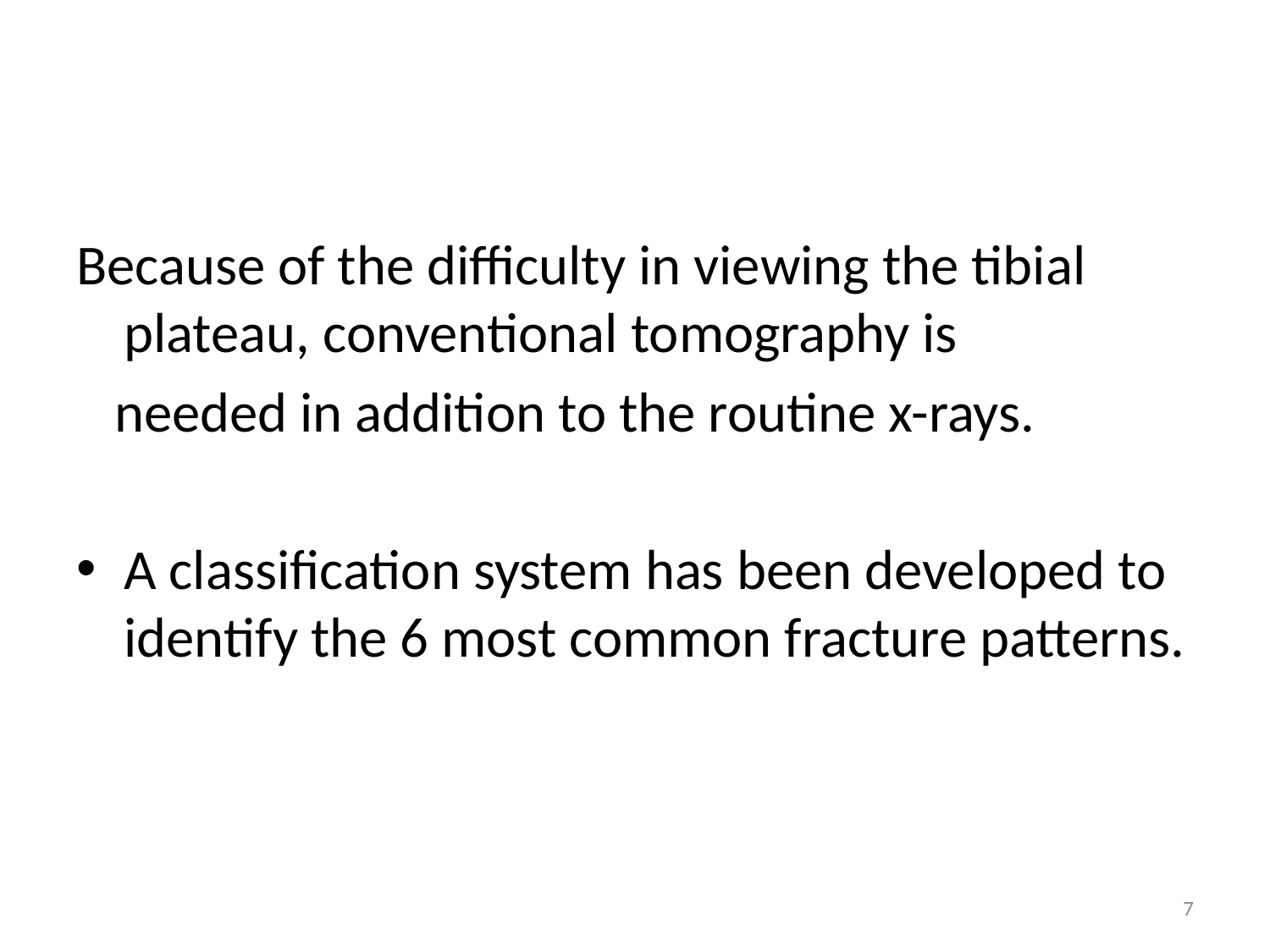

#
Because of the difficulty in viewing the tibial plateau, conventional tomography is
   needed in addition to the routine x-rays.

A classification system has been developed to identify the 6 most common fracture patterns.
7